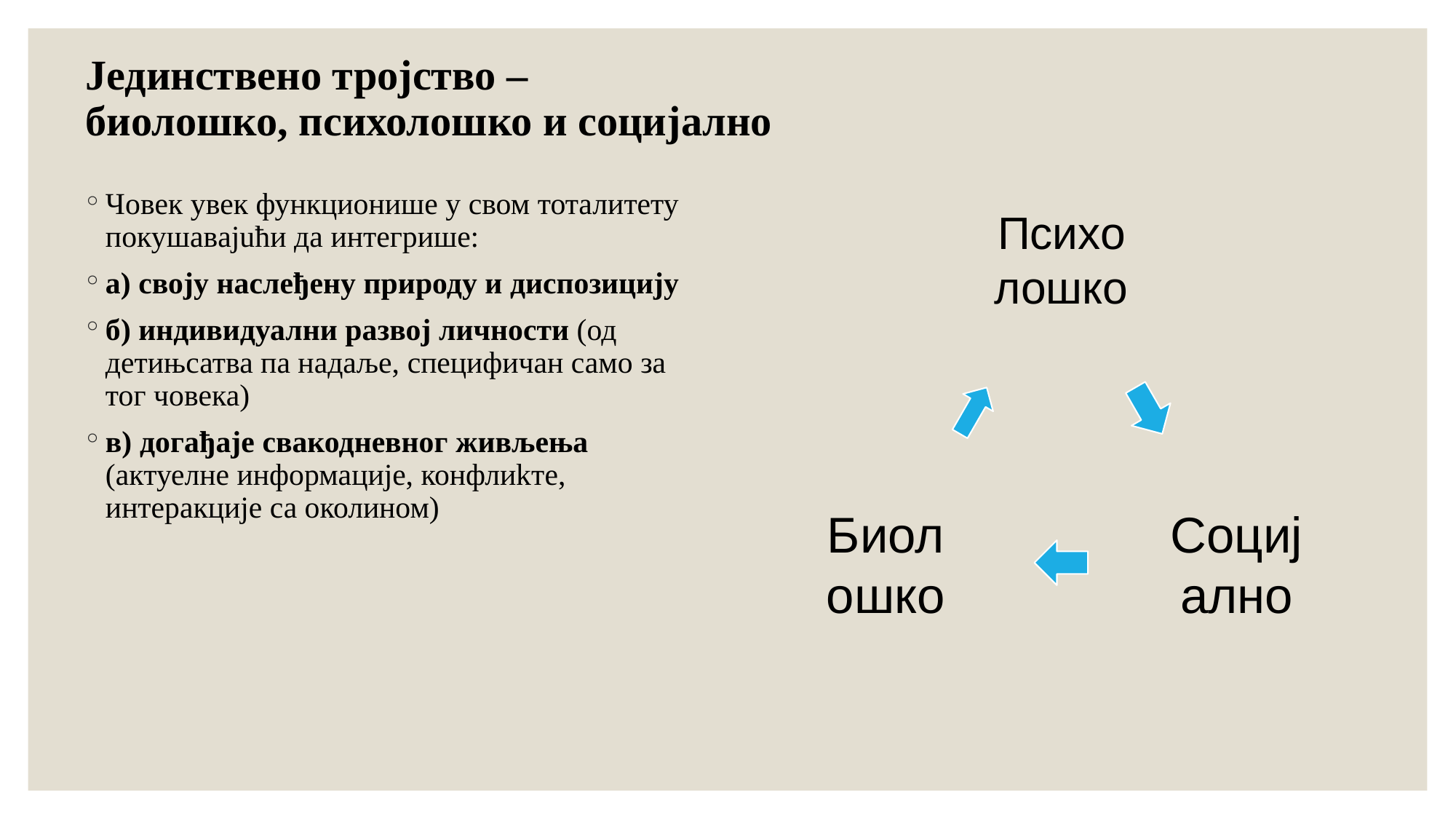

# Јединствено тројство – биолошко, психолошко и социјално

Човек увек функционише у свом тоталитету покушавaјuћи да интегришe:
a) своју наслеђeну природу и диспозицију
б) индивидуални рaзвој личности (од детињсатва па надаље, специфичан само за тог човека)
в) догађaје свакодневног живљења (актуелне информације, конфлиkте, интеракцијe са околином)

Психолошко
Социјално
Биолошко